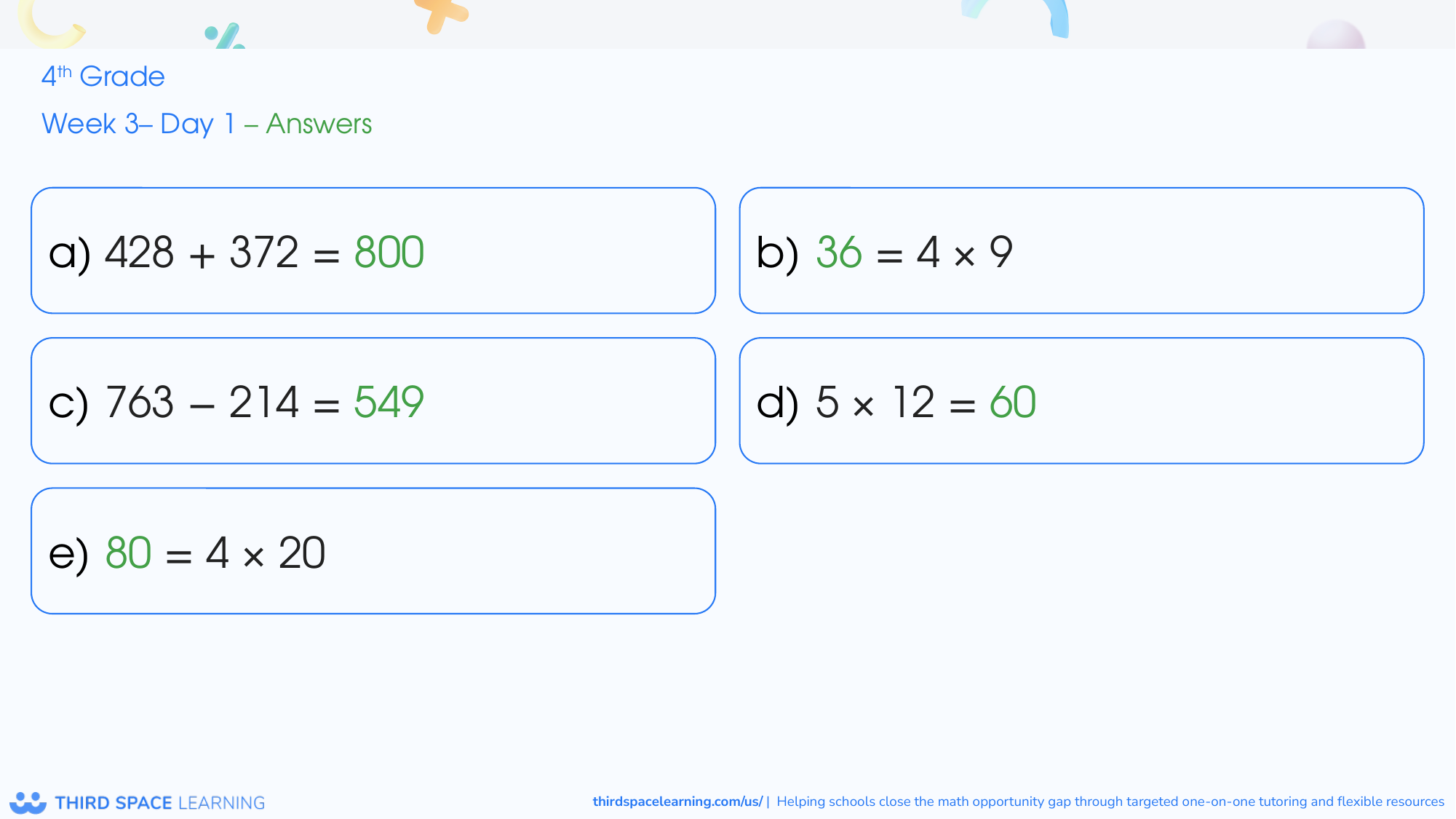

4th Grade
Week 3– Day 1 – Answers
428 + 372 = 800
36 = 4 × 9
763 − 214 = 549
5 × 12 = 60
80 = 4 × 20